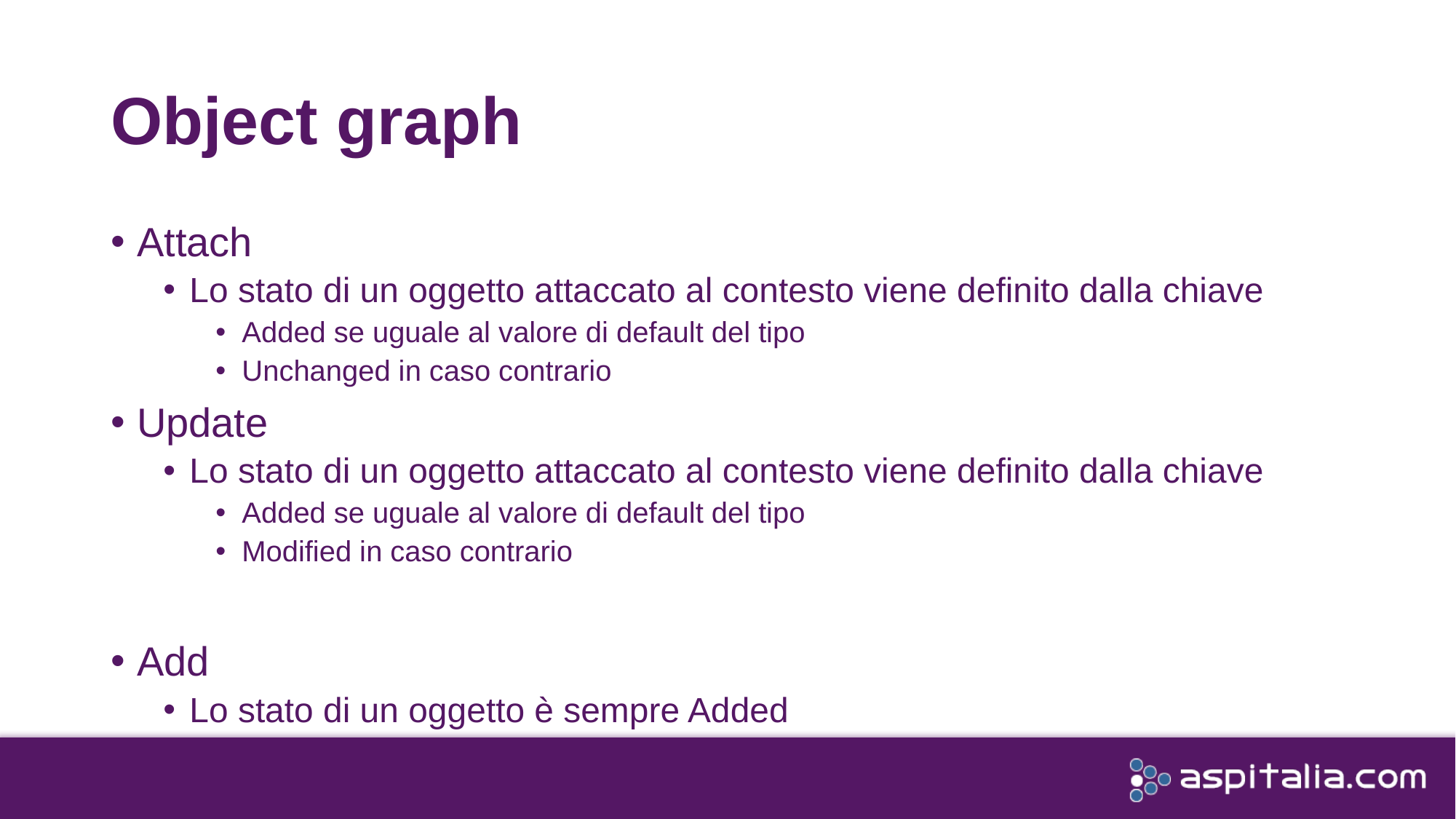

# Object graph
Attach
Lo stato di un oggetto attaccato al contesto viene definito dalla chiave
Added se uguale al valore di default del tipo
Unchanged in caso contrario
Update
Lo stato di un oggetto attaccato al contesto viene definito dalla chiave
Added se uguale al valore di default del tipo
Modified in caso contrario

Add
Lo stato di un oggetto è sempre Added